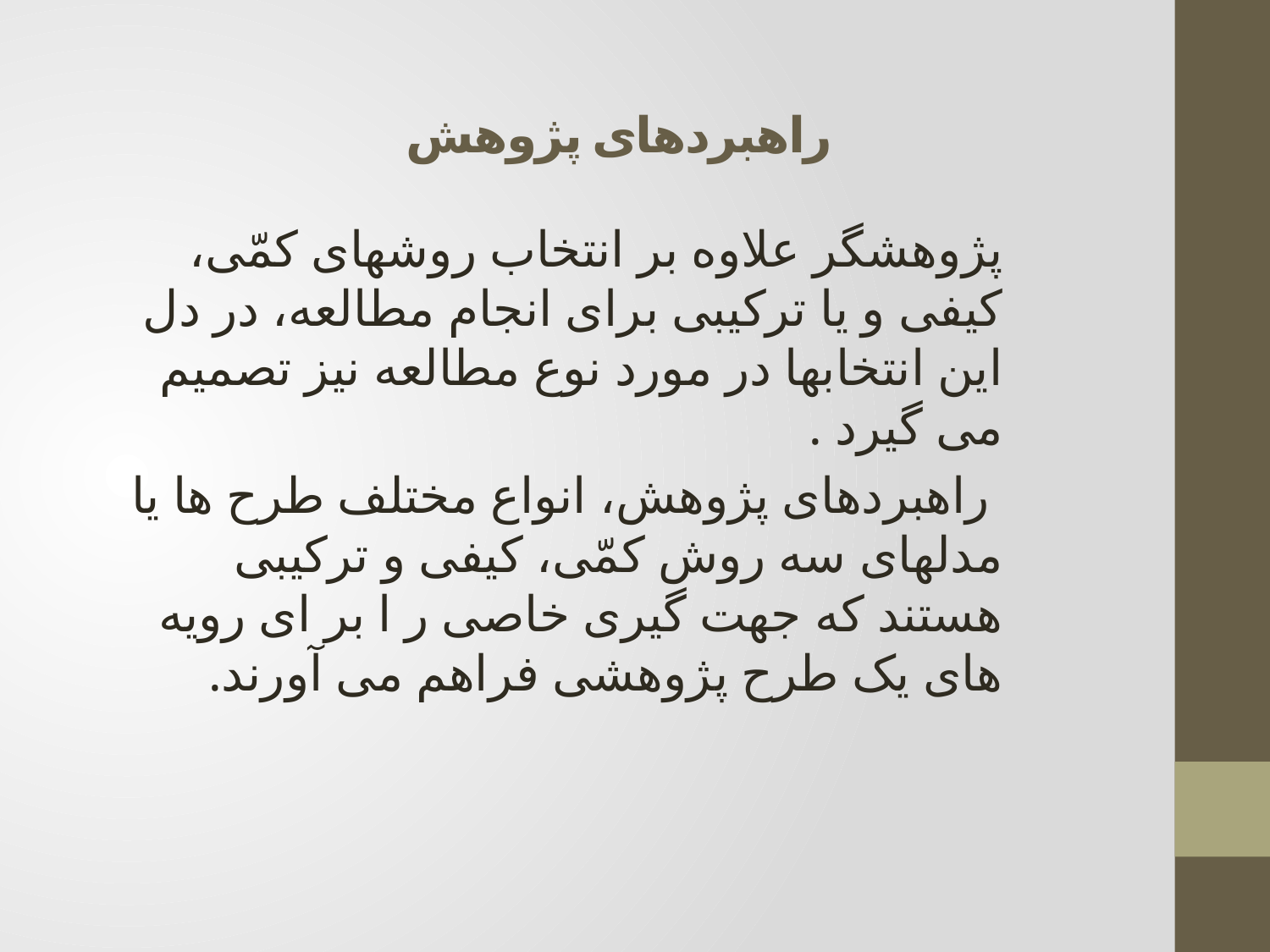

# راهبردهای پژوهش
پژوهشگر علاوه بر انتخاب روشهای کمّی، کیفی و یا ترکیبی برای انجام مطالعه، در دل این انتخابها در مورد نوع مطالعه نیز تصمیم می گیرد .
 راهبردهای پژوهش، انواع مختلف طرح ها یا مدلهای سه روش کمّی، کیفی و ترکیبی هستند که جهت گیری خاصی ر ا بر ای رویه های یک طرح پژوهشی فراهم می آورند.